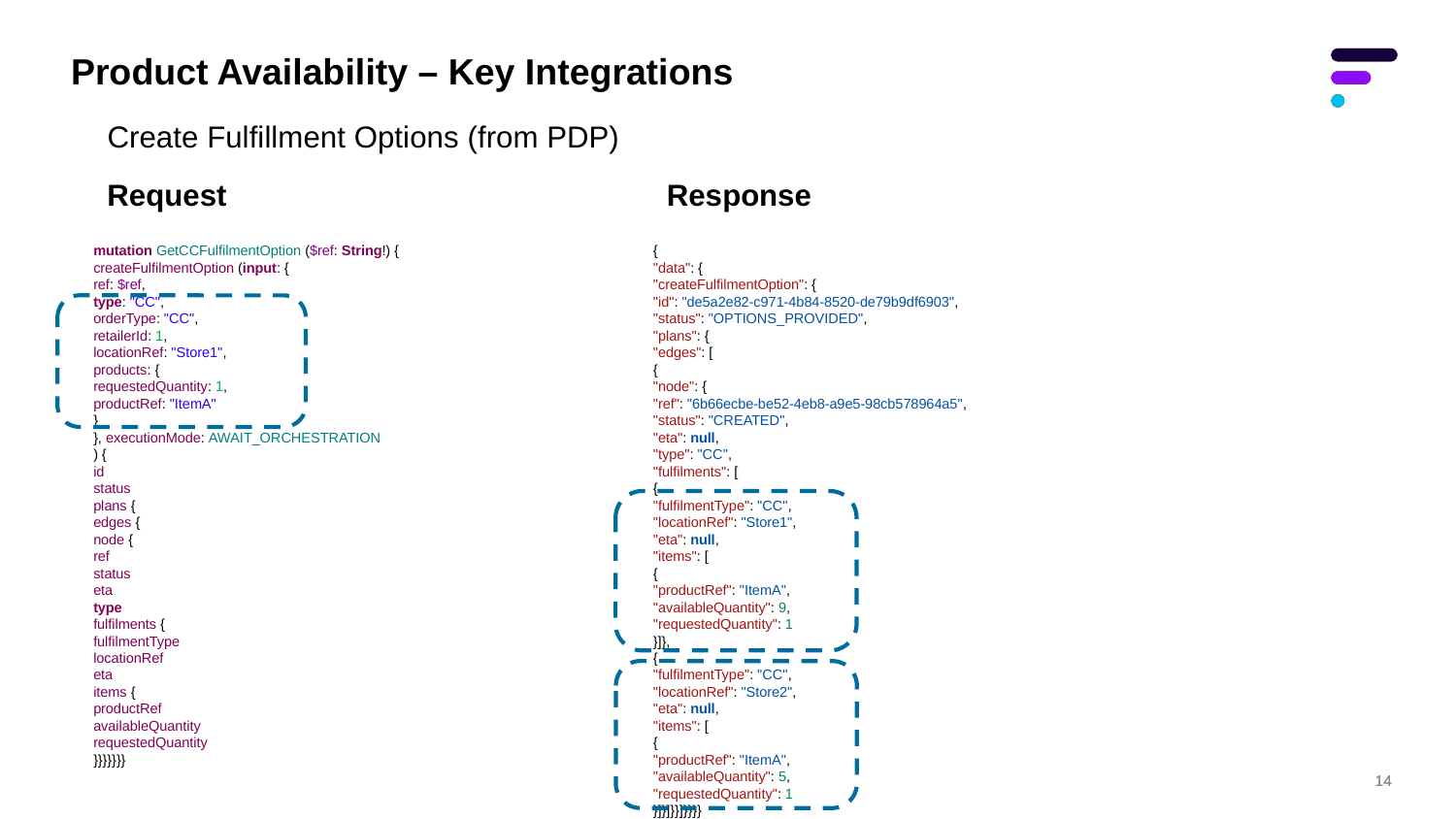

# Product Availability – Key Integrations
Create Fulfillment Options (from PDP)
Response
Request
{
"data": {
"createFulfilmentOption": {
"id": "de5a2e82-c971-4b84-8520-de79b9df6903",
"status": "OPTIONS_PROVIDED",
"plans": {
"edges": [
{
"node": {
"ref": "6b66ecbe-be52-4eb8-a9e5-98cb578964a5",
"status": "CREATED",
"eta": null,
"type": "CC",
"fulfilments": [
{
"fulfilmentType": "CC",
"locationRef": "Store1",
"eta": null,
"items": [
{
"productRef": "ItemA",
"availableQuantity": 9,
"requestedQuantity": 1
}]},
{
"fulfilmentType": "CC",
"locationRef": "Store2",
"eta": null,
"items": [
{
"productRef": "ItemA",
"availableQuantity": 5,
"requestedQuantity": 1
}]}]}}]}}}}
mutation GetCCFulfilmentOption ($ref: String!) {
createFulfilmentOption (input: {
ref: $ref,
type: "CC",
orderType: "CC",
retailerId: 1,
locationRef: "Store1",
products: {
requestedQuantity: 1,
productRef: "ItemA"
}
}, executionMode: AWAIT_ORCHESTRATION
) {
id
status
plans {
edges {
node {
ref
status
eta
type
fulfilments {
fulfilmentType
locationRef
eta
items {
productRef
availableQuantity
requestedQuantity
}}}}}}}